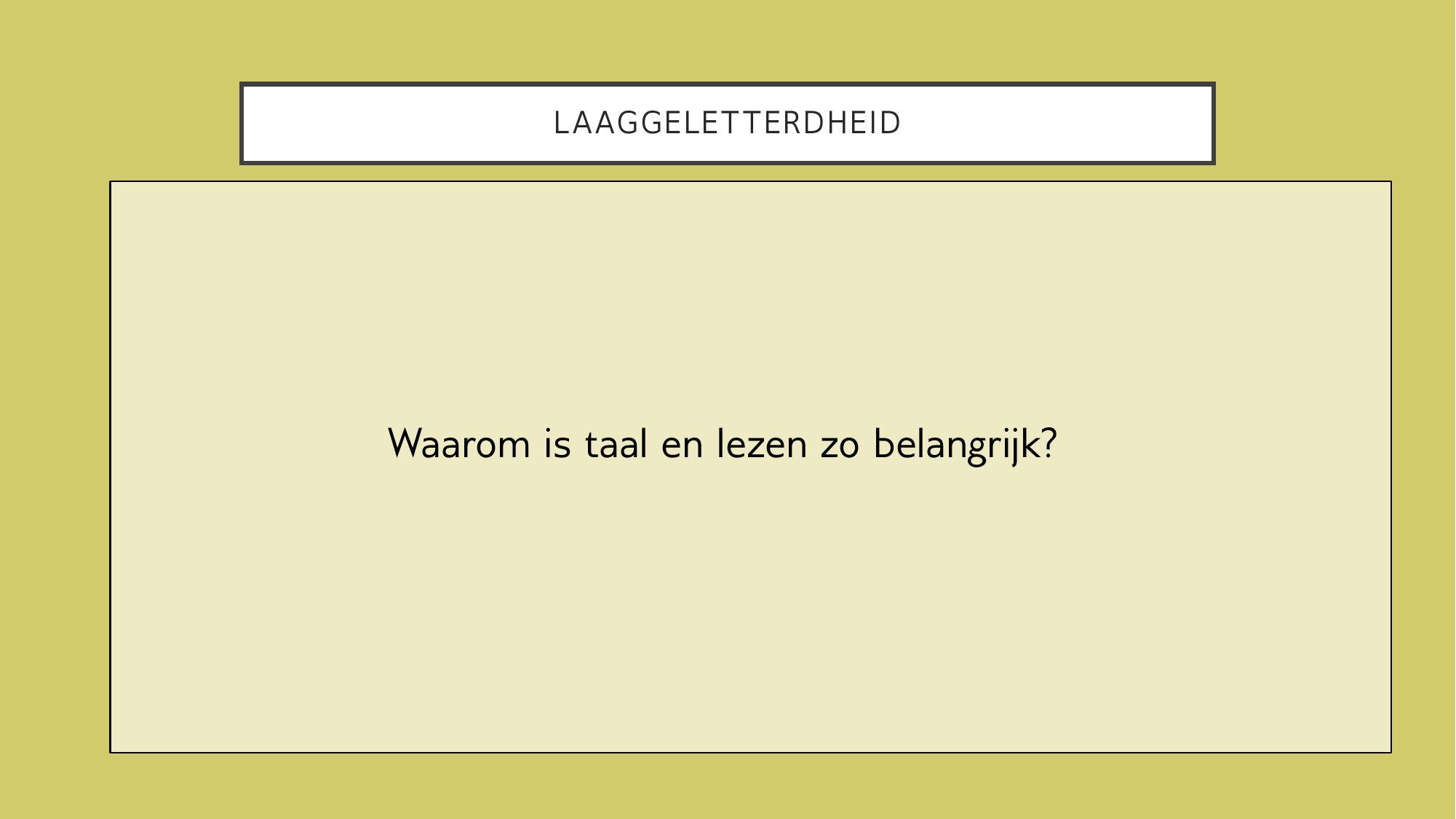

# LAAGGELETTERDHEID

Waarom is taal en lezen zo belangrijk?